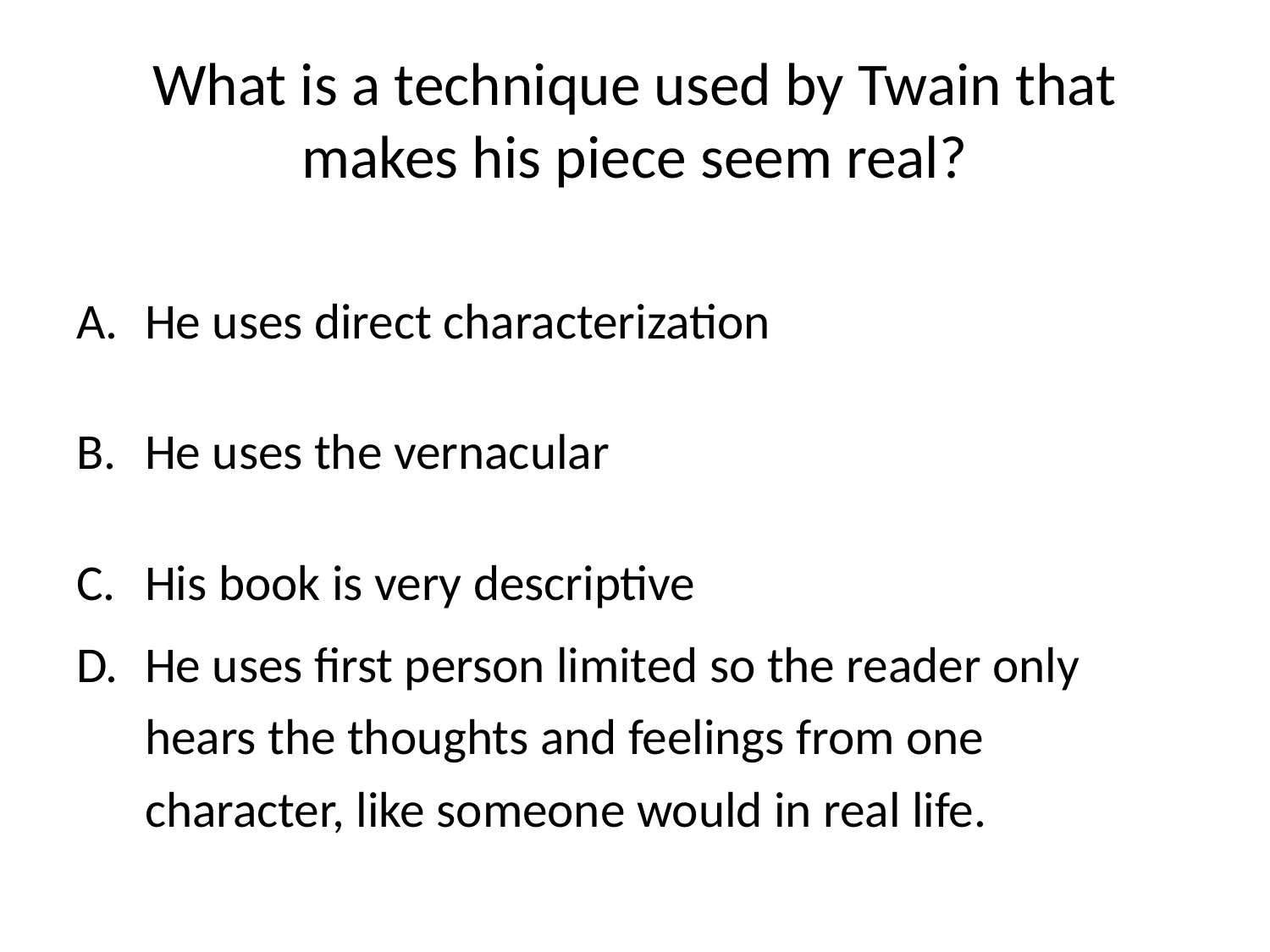

# What is a technique used by Twain that makes his piece seem real?
He uses direct characterization
He uses the vernacular
His book is very descriptive
He uses first person limited so the reader only hears the thoughts and feelings from one character, like someone would in real life.